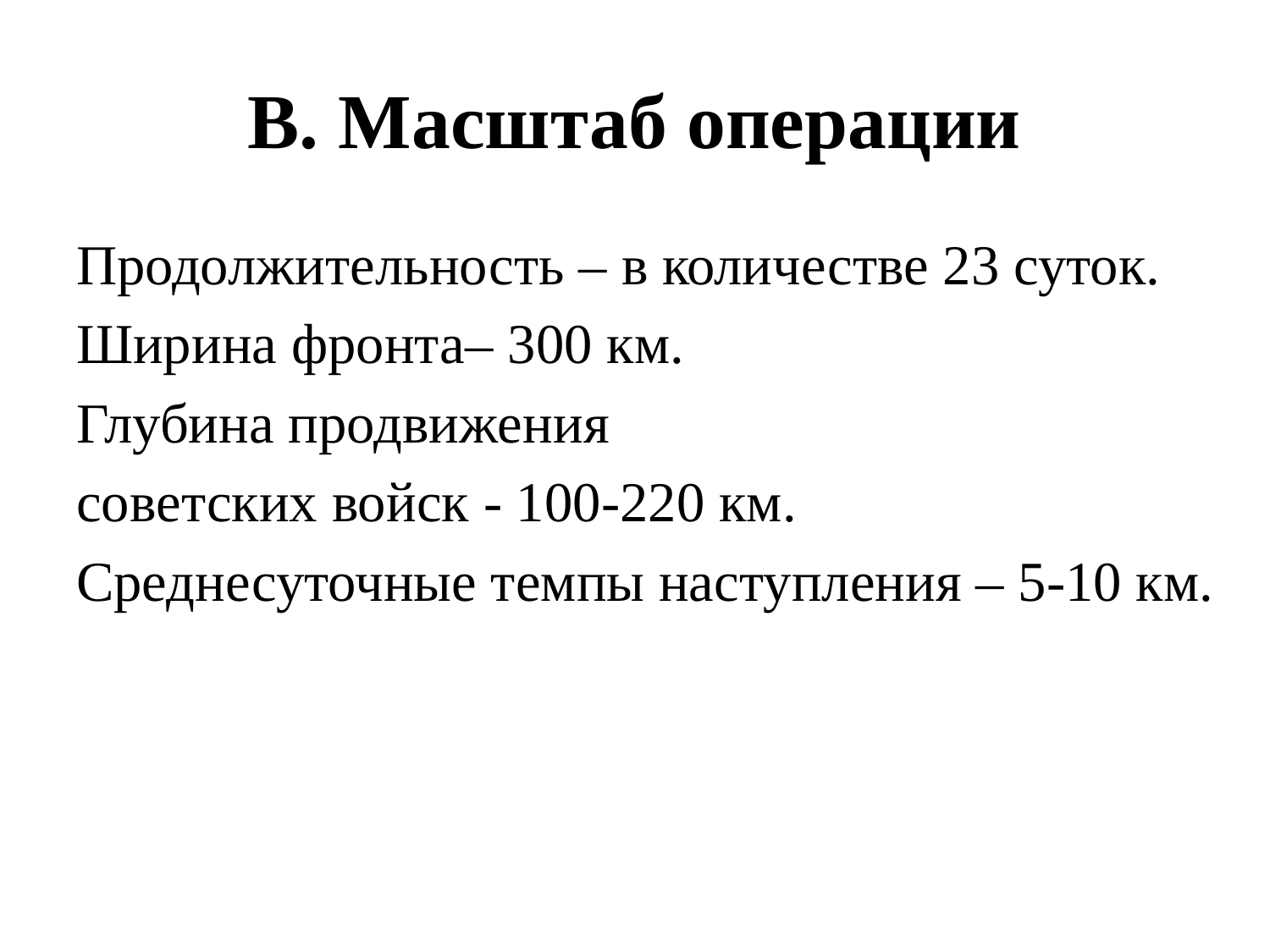

# В. Масштаб операции
Продолжительность – в количестве 23 суток.
Ширина фронта– 300 км.
Глубина продвижения
советских войск - 100-220 км.
Среднесуточные темпы наступления – 5-10 км.